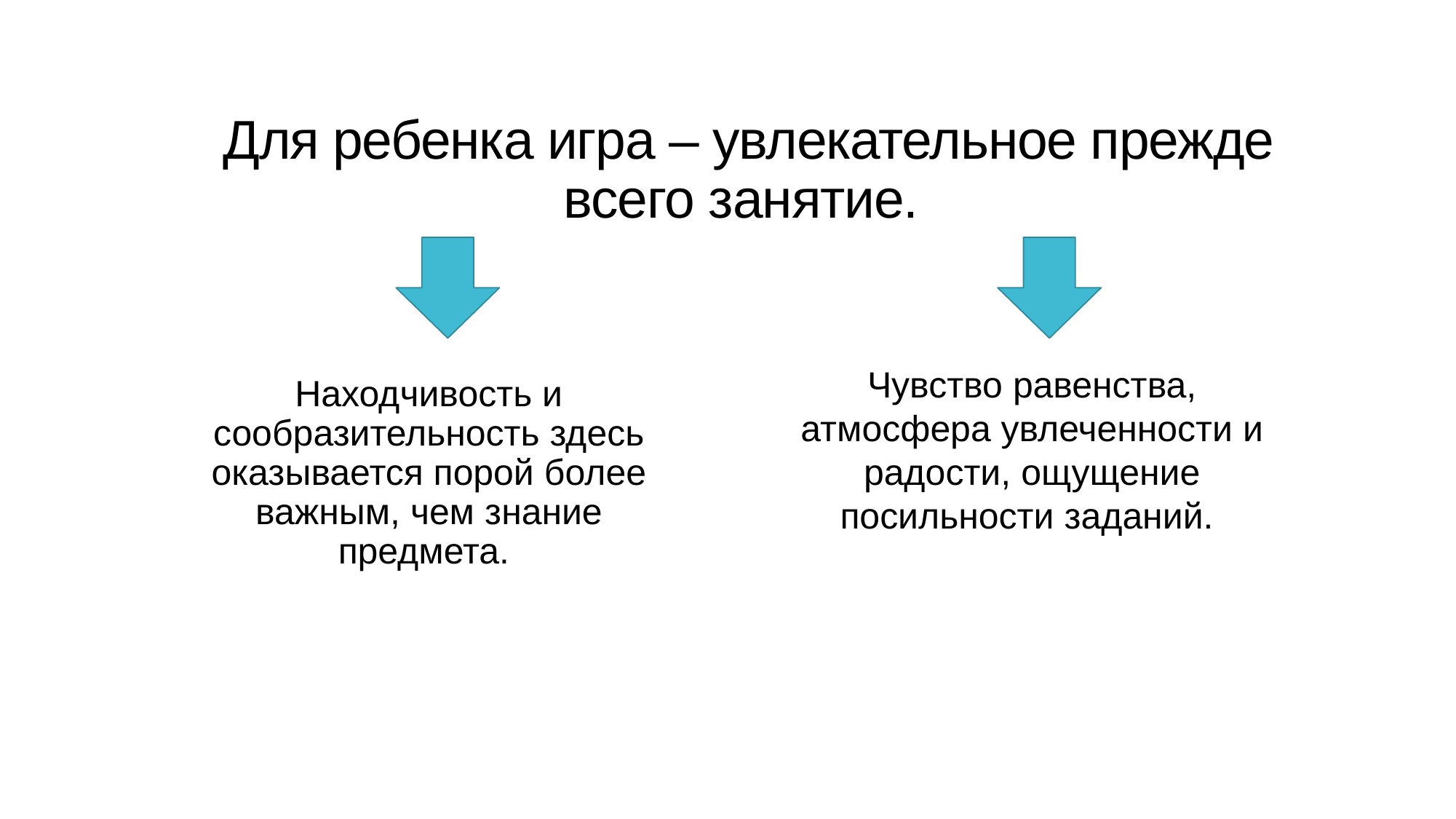

# Для ребенка игра – увлекательное прежде всего занятие.

Находчивость и сообразительность здесь оказывается порой более важным, чем знание предмета.

Чувство равенства, атмосфера увлеченности и радости, ощущение посильности заданий.